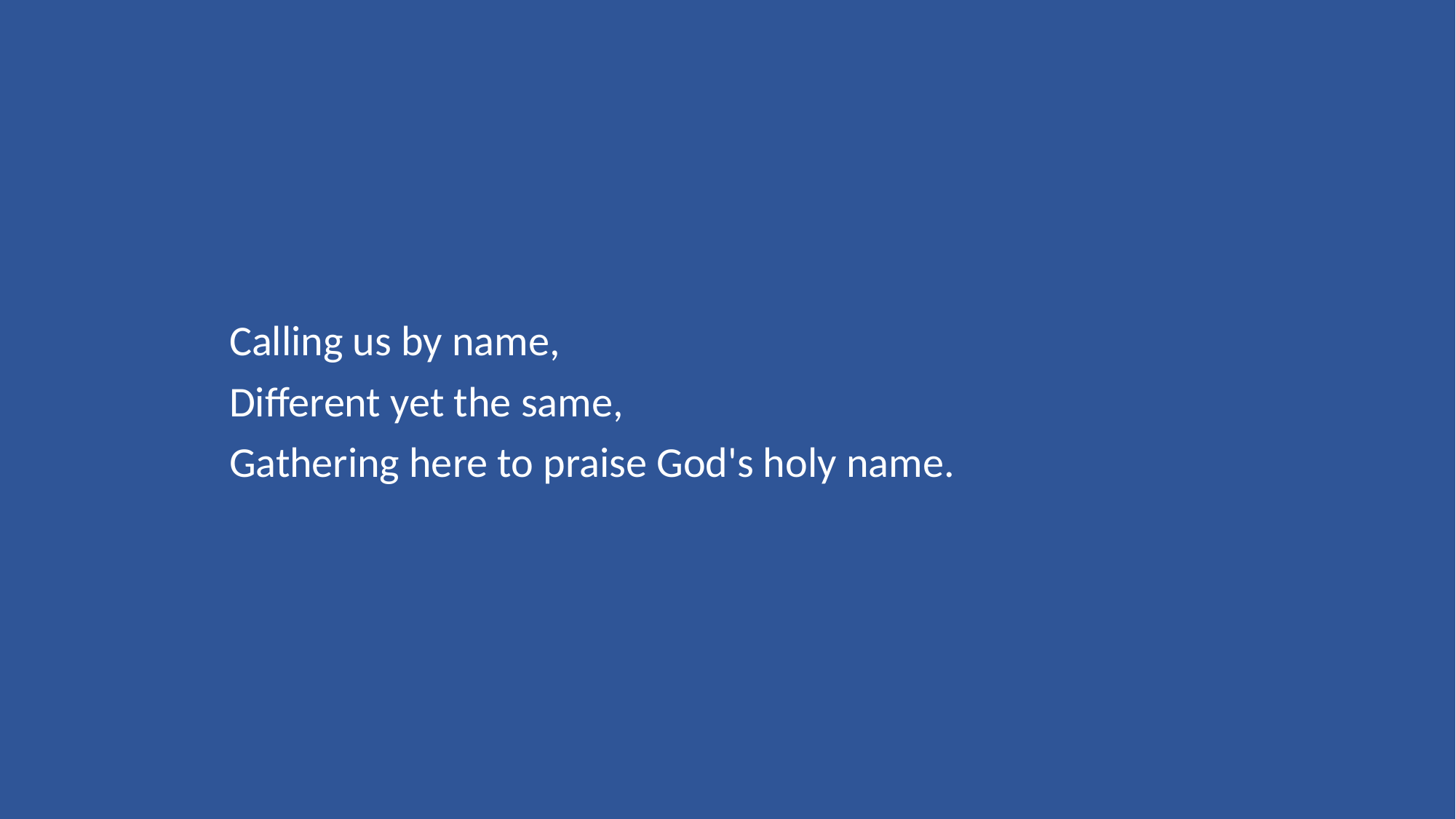

Calling us by name,
Different yet the same,
Gathering here to praise God's holy name.